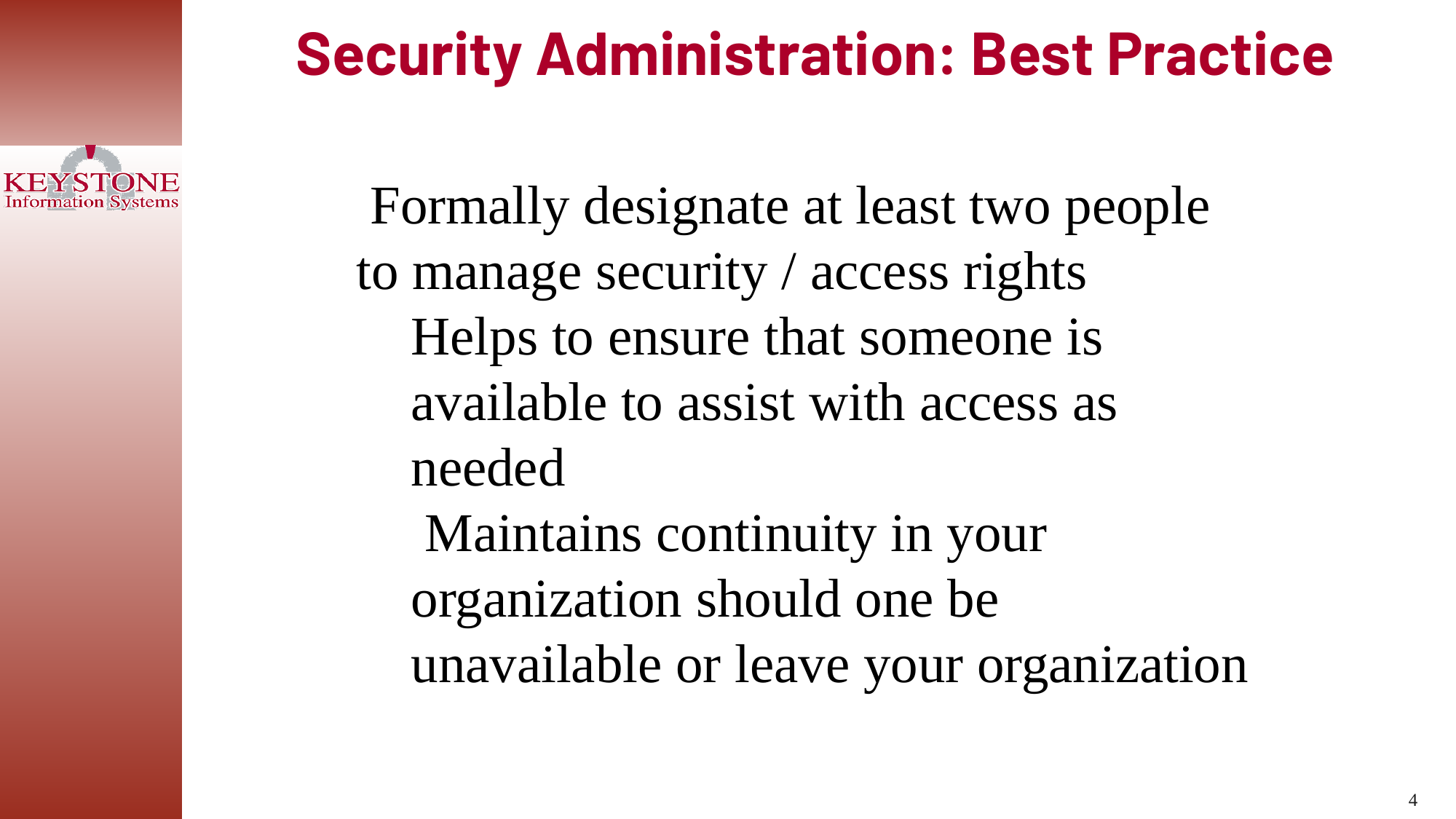

Security Administration: Best Practice
 Formally designate at least two people to manage security / access rights
Helps to ensure that someone is available to assist with access as needed
 Maintains continuity in your organization should one be unavailable or leave your organization
4